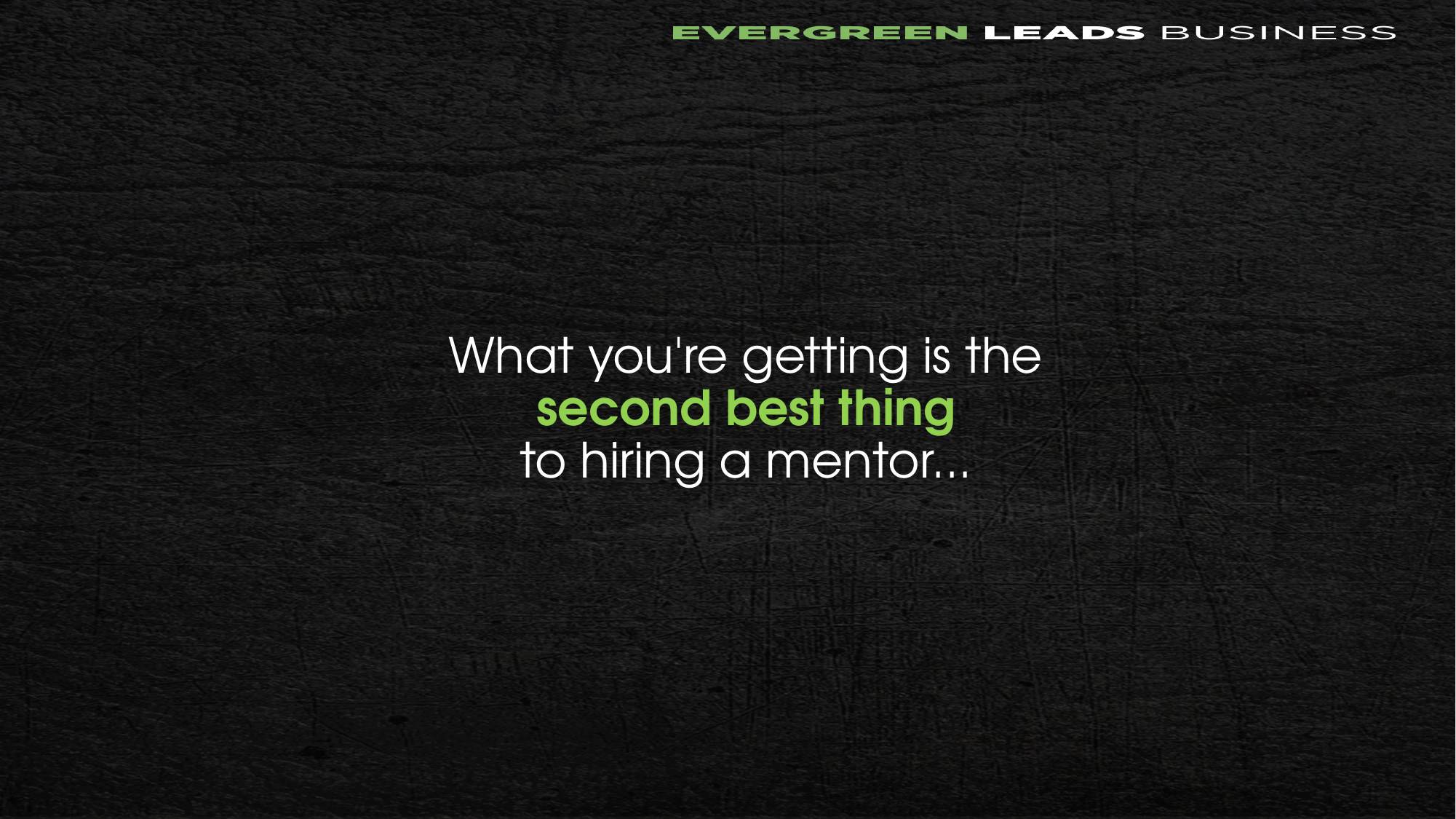

# What you're getting is the second best thing to hiring a mentor...